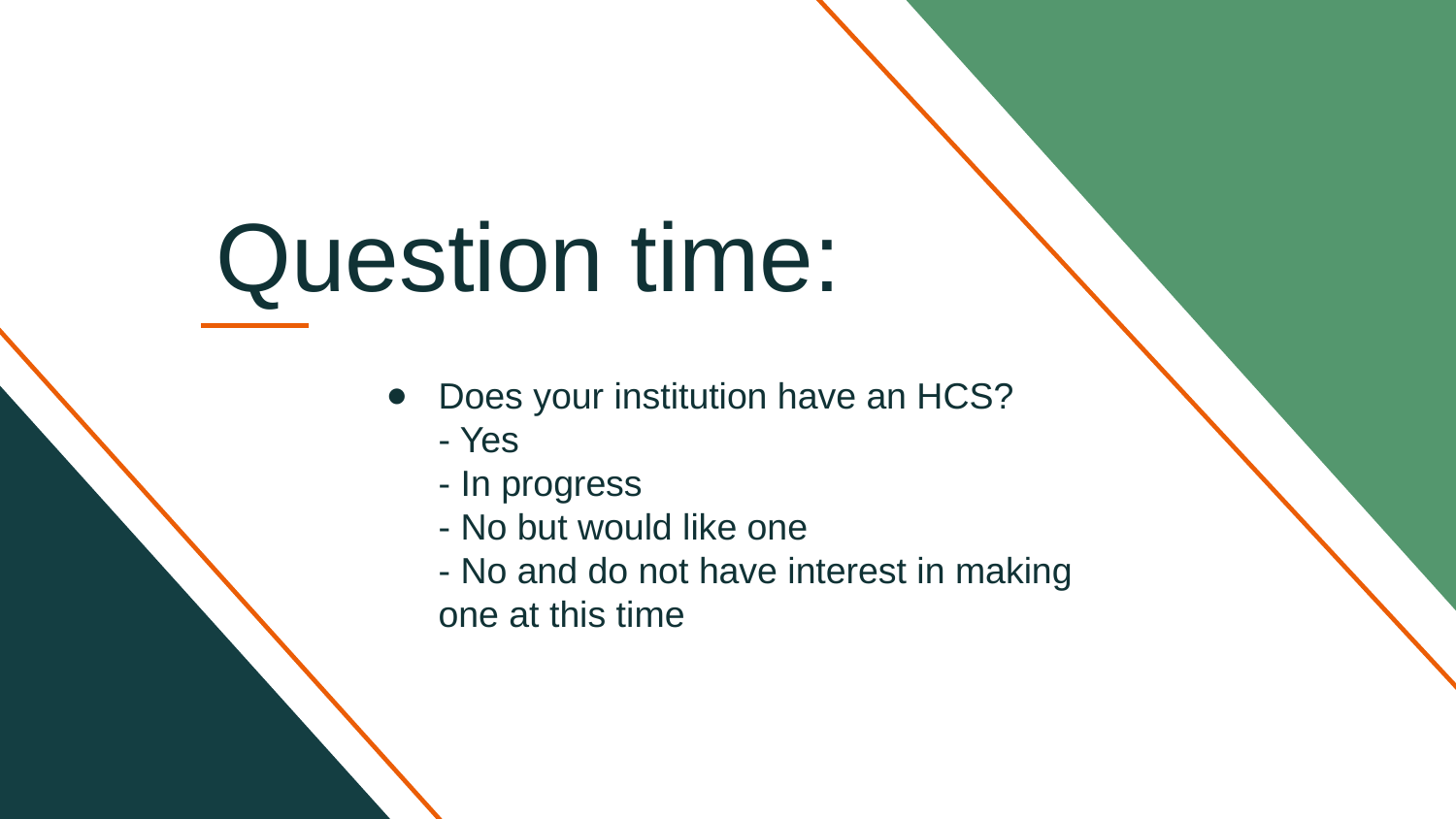

Question time:
Does your institution have an HCS?
- Yes
- In progress
- No but would like one
- No and do not have interest in making one at this time